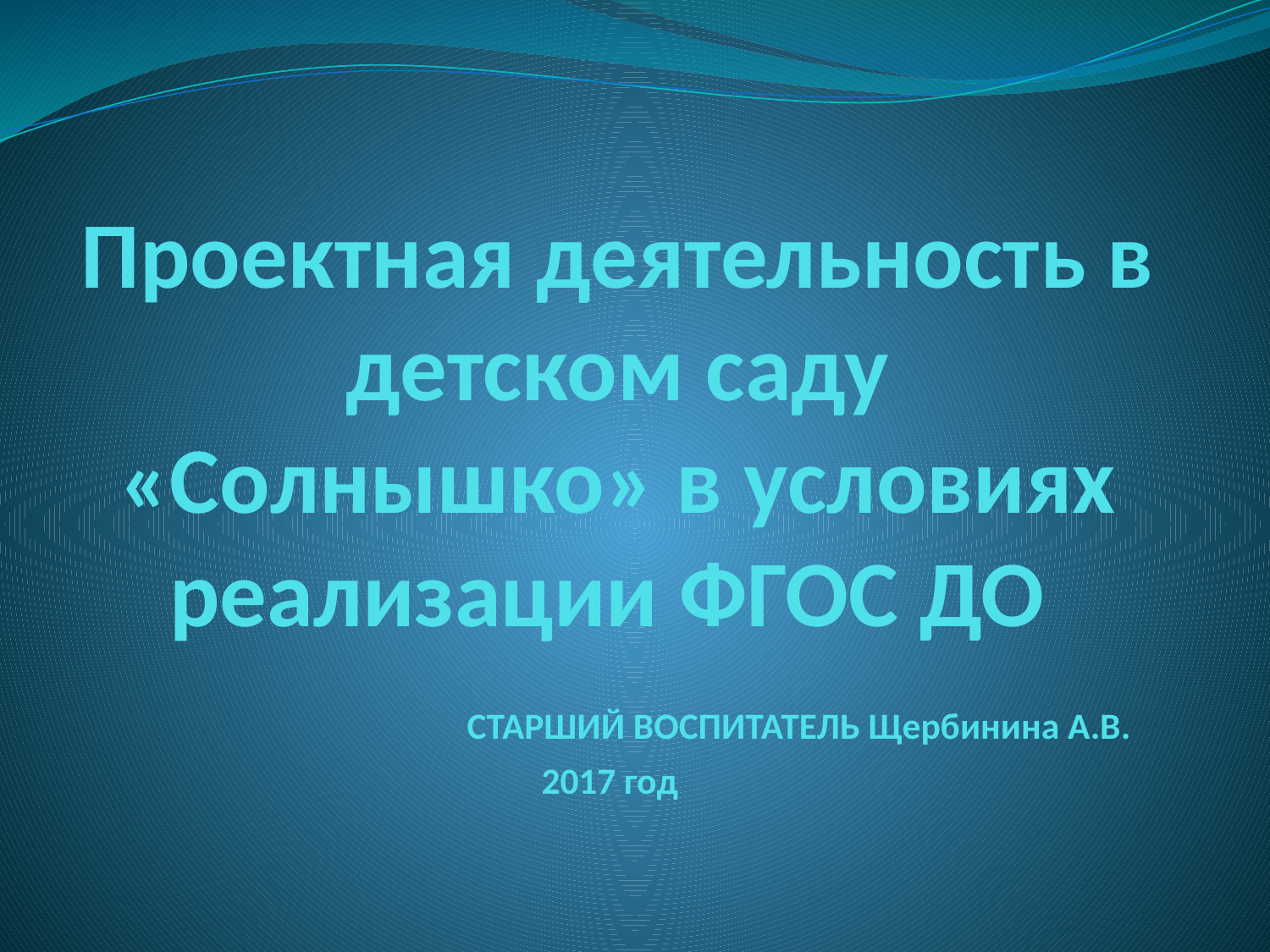

# Проектная деятельность в детском саду «Солнышко» в условиях реализации ФГОС ДО СТАРШИЙ ВОСПИТАТЕЛЬ Щербинина А.В. 2017 год